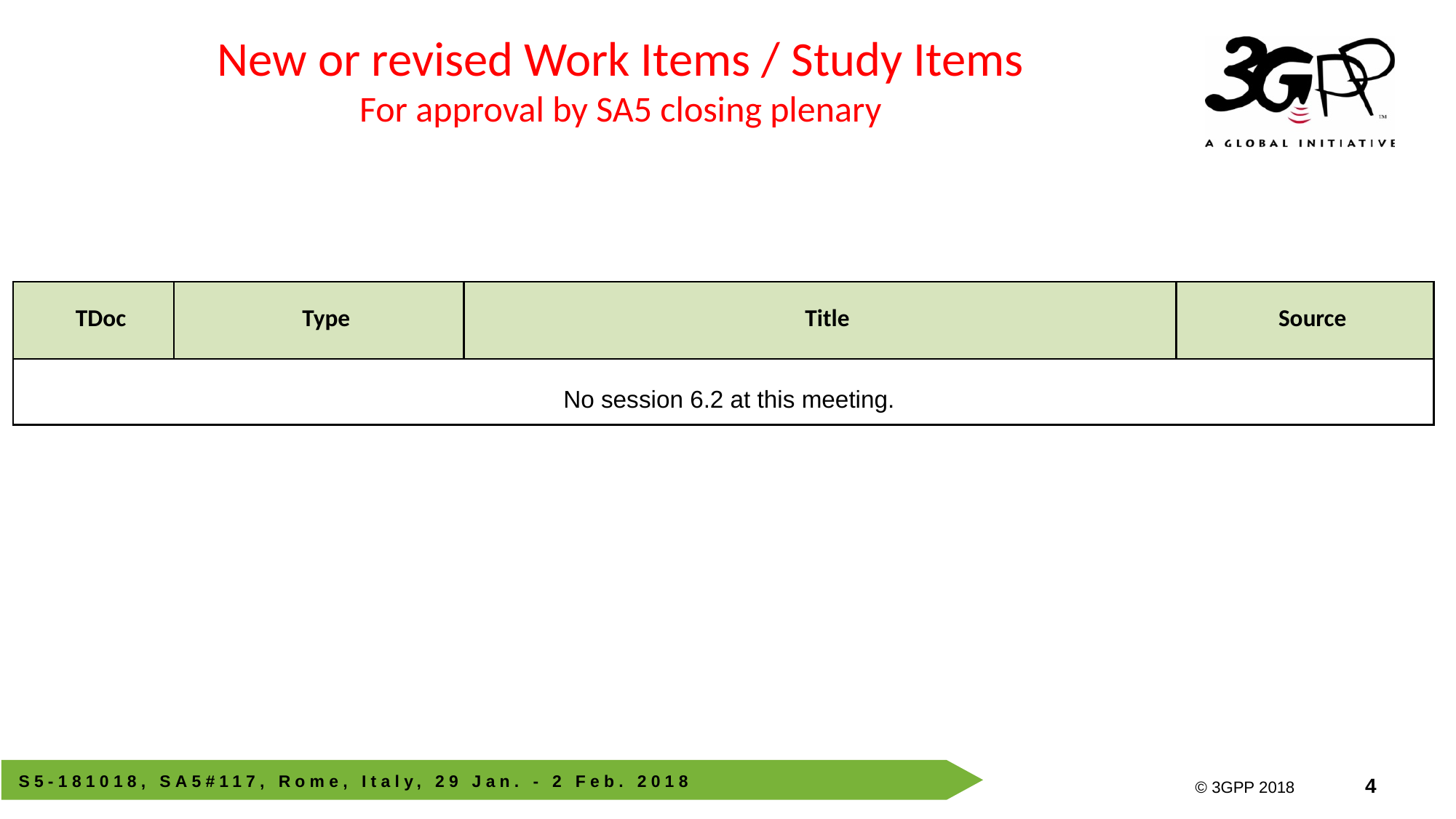

New or revised Work Items / Study Items
For approval by SA5 closing plenary
| TDoc | Type | Title | Source |
| --- | --- | --- | --- |
| No session 6.2 at this meeting. |  |  |  |